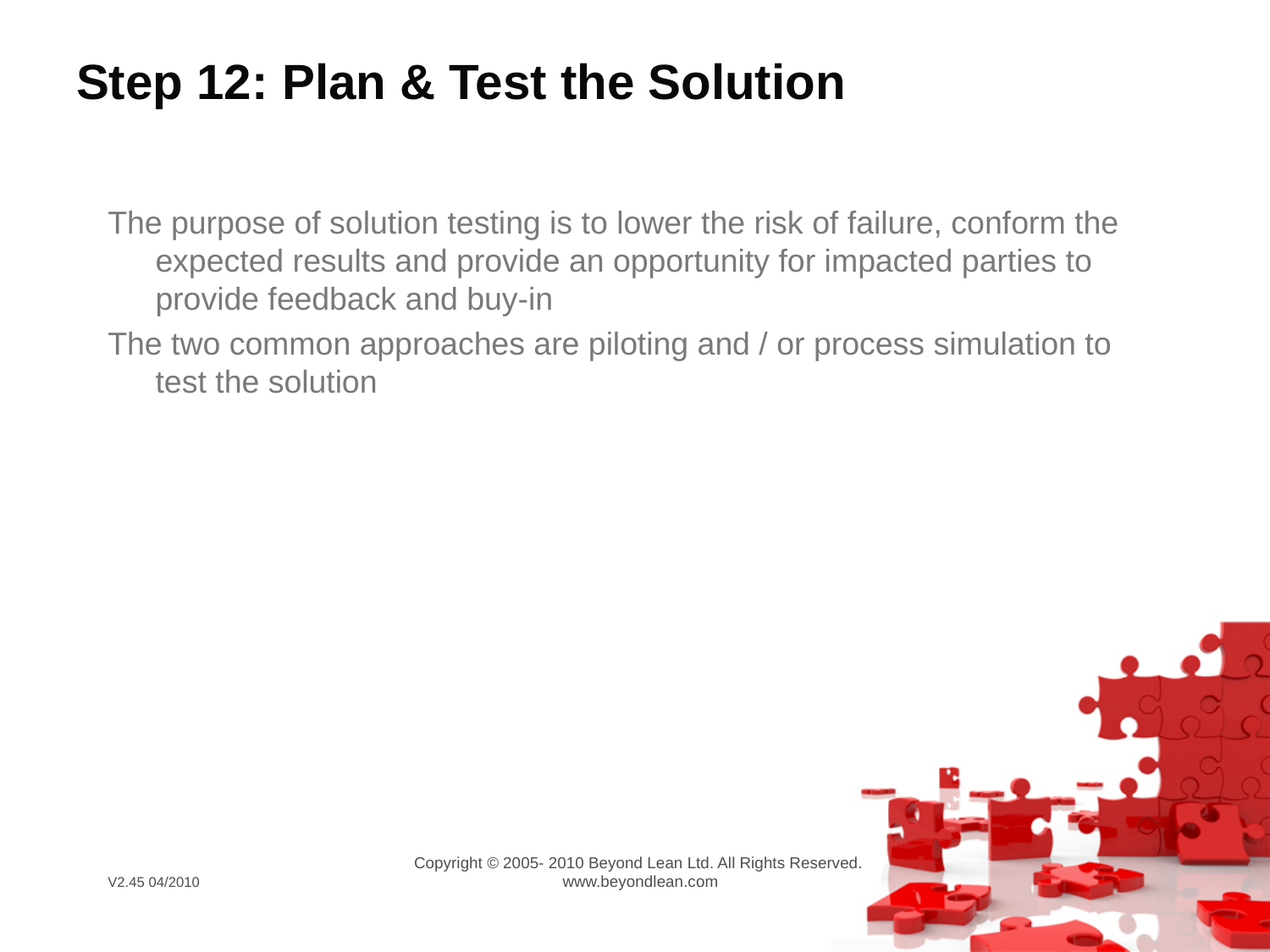

# Step 12: Plan & Test the Solution
The purpose of solution testing is to lower the risk of failure, conform the expected results and provide an opportunity for impacted parties to provide feedback and buy-in
The two common approaches are piloting and / or process simulation to test the solution